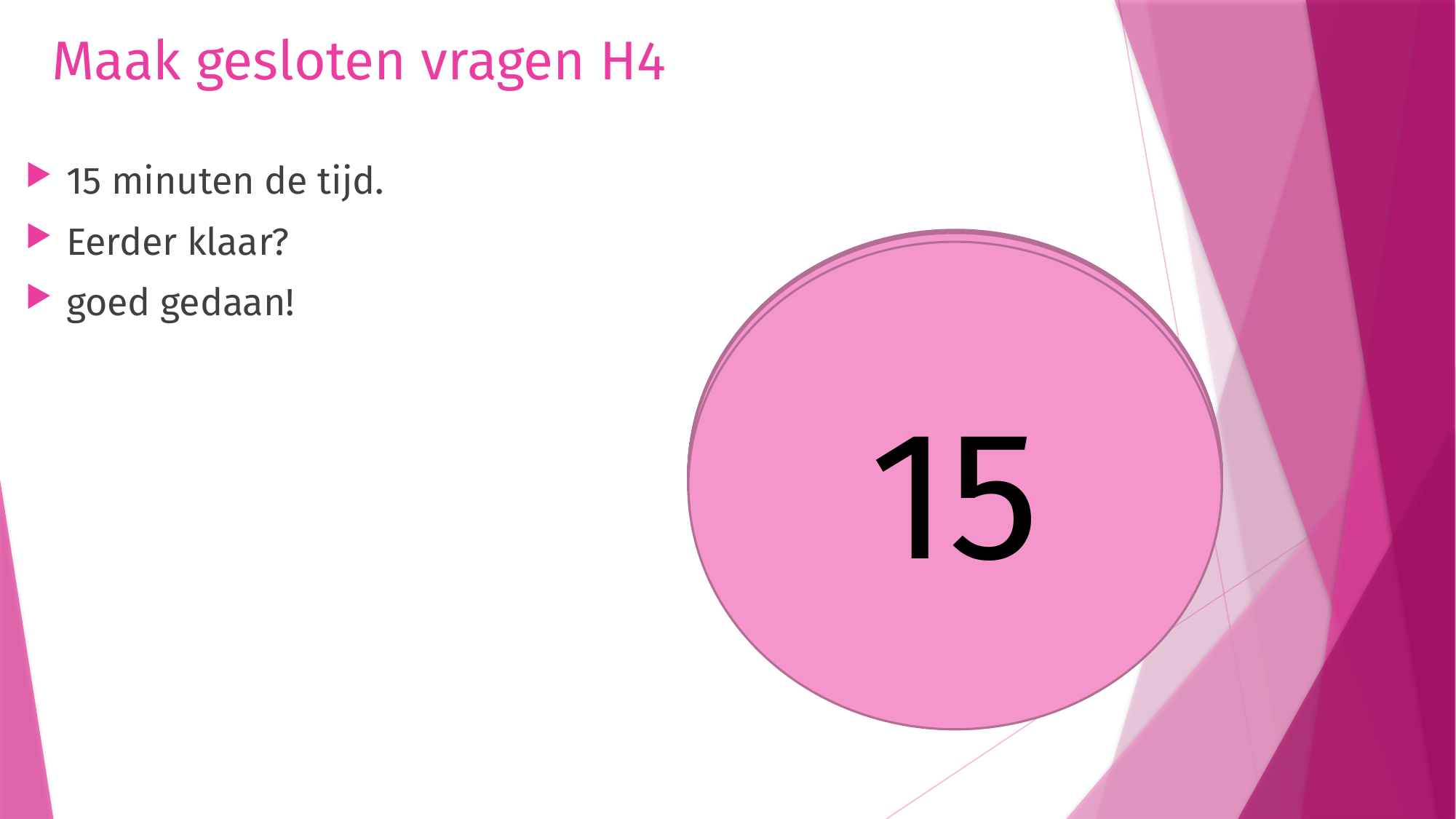

# Maak gesloten vragen H4
15 minuten de tijd.
Eerder klaar?
goed gedaan!
10
11
9
8
14
5
6
7
4
3
1
2
13
12
15